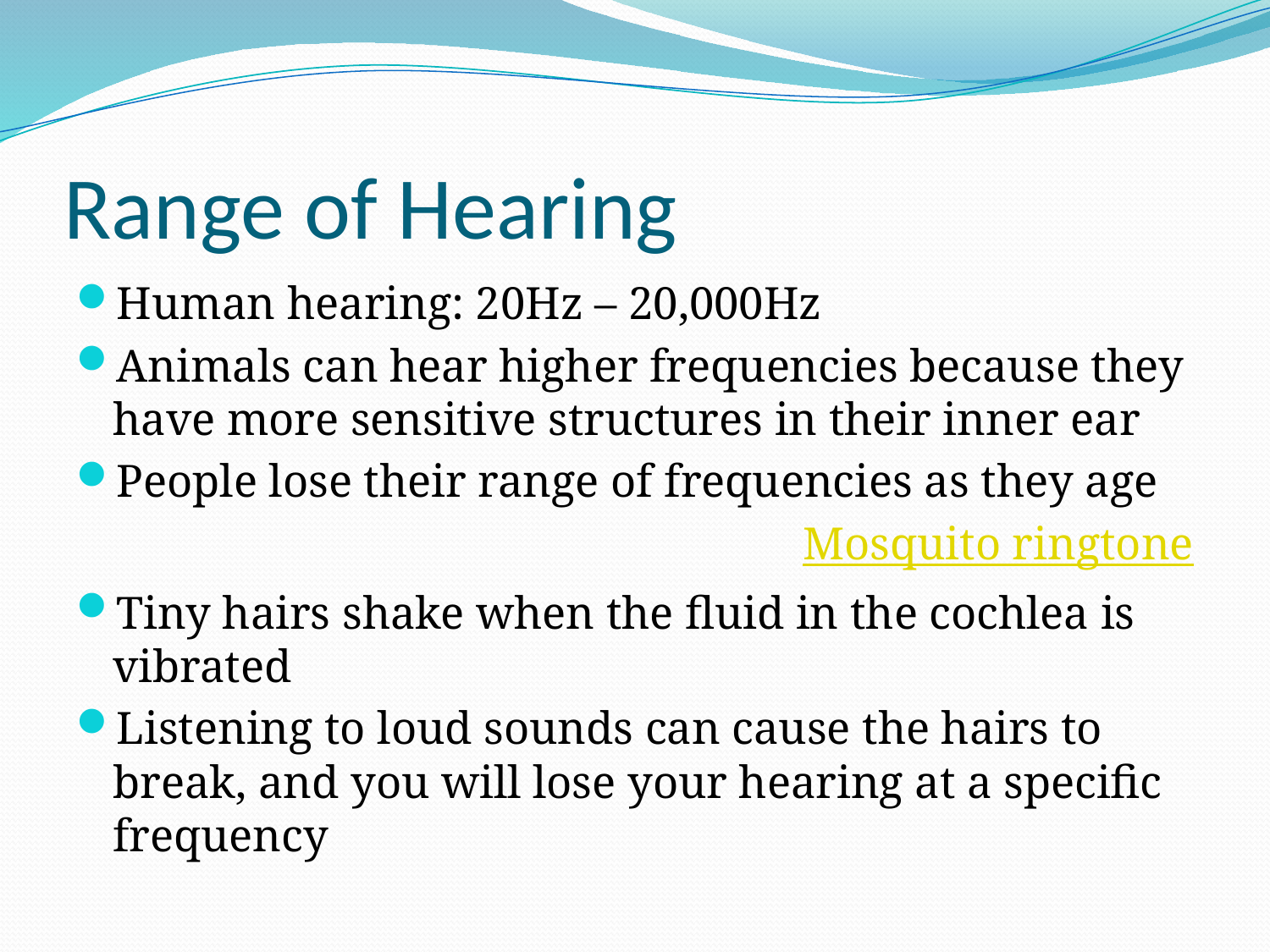

# Range of Hearing
Human hearing: 20Hz – 20,000Hz
Animals can hear higher frequencies because they have more sensitive structures in their inner ear
People lose their range of frequencies as they age
Mosquito ringtone
Tiny hairs shake when the fluid in the cochlea is vibrated
Listening to loud sounds can cause the hairs to break, and you will lose your hearing at a specific frequency